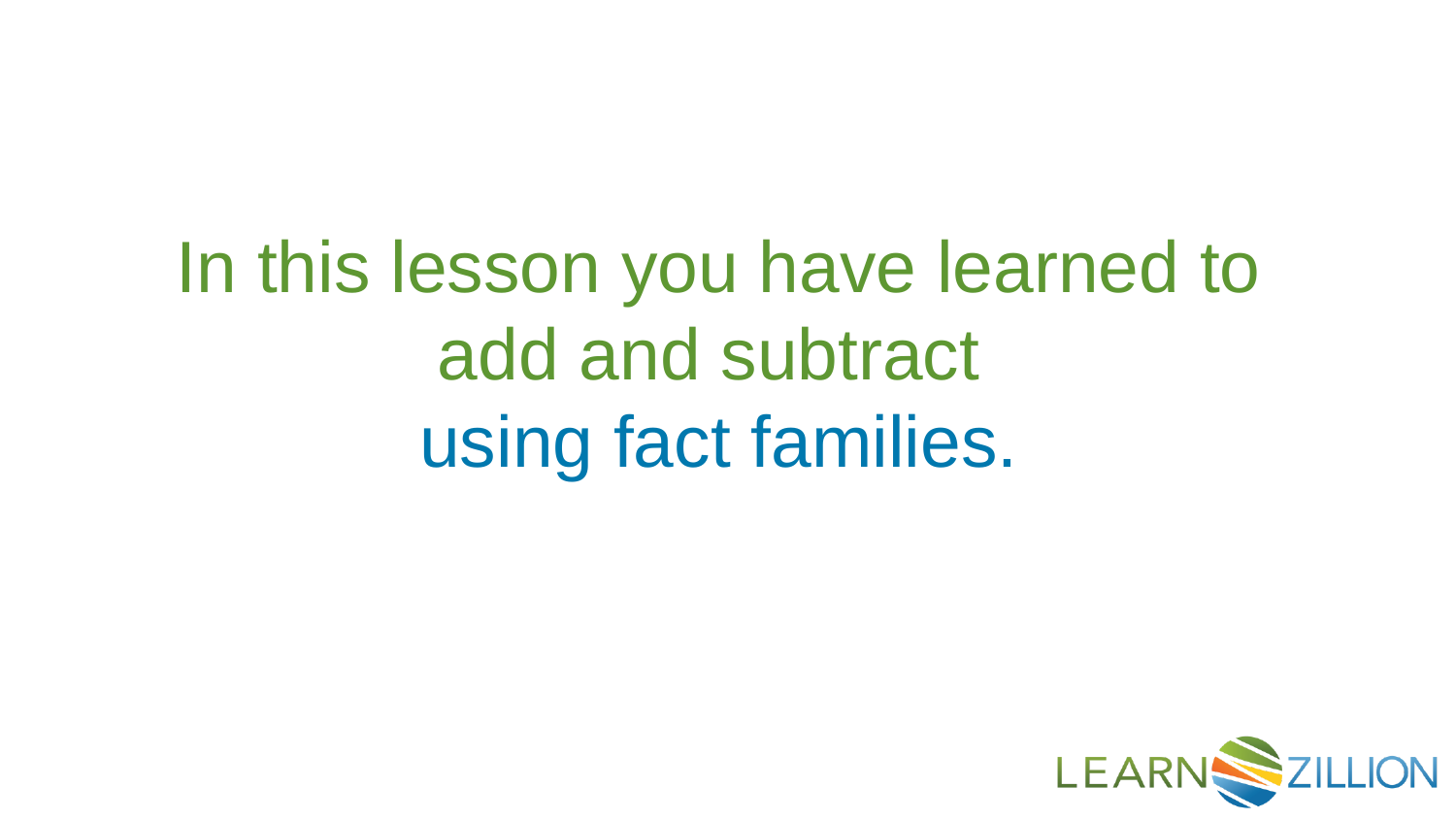

In this lesson you have learned to add and subtract
using fact families.